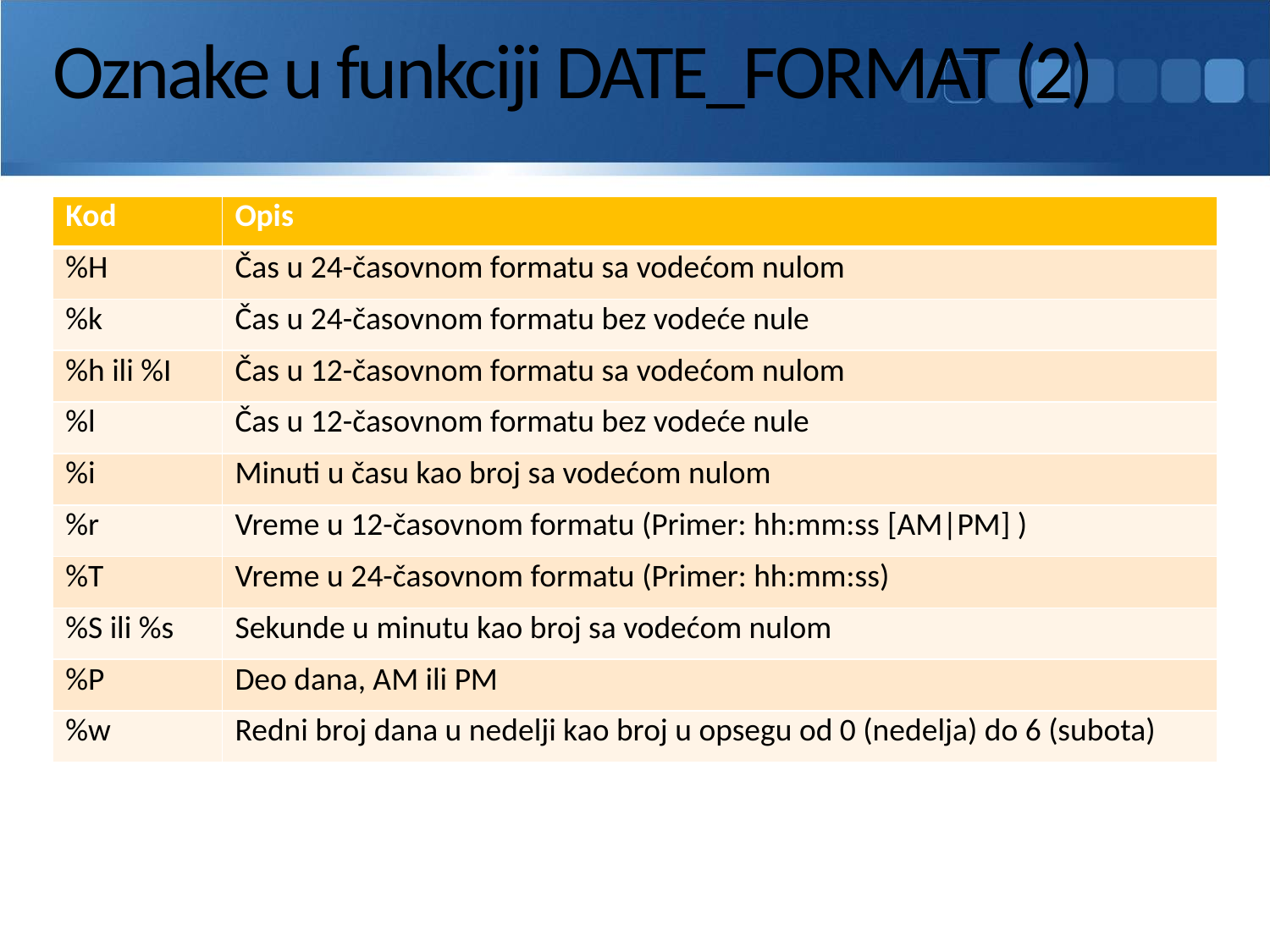

# Oznake u funkciji DATE_FORMAT (2)
| Kod | Opis |
| --- | --- |
| %H | Čas u 24-časovnom formatu sa vodećom nulom |
| %k | Čas u 24-časovnom formatu bez vodeće nule |
| %h ili %I | Čas u 12-časovnom formatu sa vodećom nulom |
| %l | Čas u 12-časovnom formatu bez vodeće nule |
| %i | Minuti u času kao broj sa vodećom nulom |
| %r | Vreme u 12-časovnom formatu (Primer: hh:mm:ss [AM|PM] ) |
| %T | Vreme u 24-časovnom formatu (Primer: hh:mm:ss) |
| %S ili %s | Sekunde u minutu kao broj sa vodećom nulom |
| %P | Deo dana, AM ili PM |
| %w | Redni broj dana u nedelji kao broj u opsegu od 0 (nedelja) do 6 (subota) |